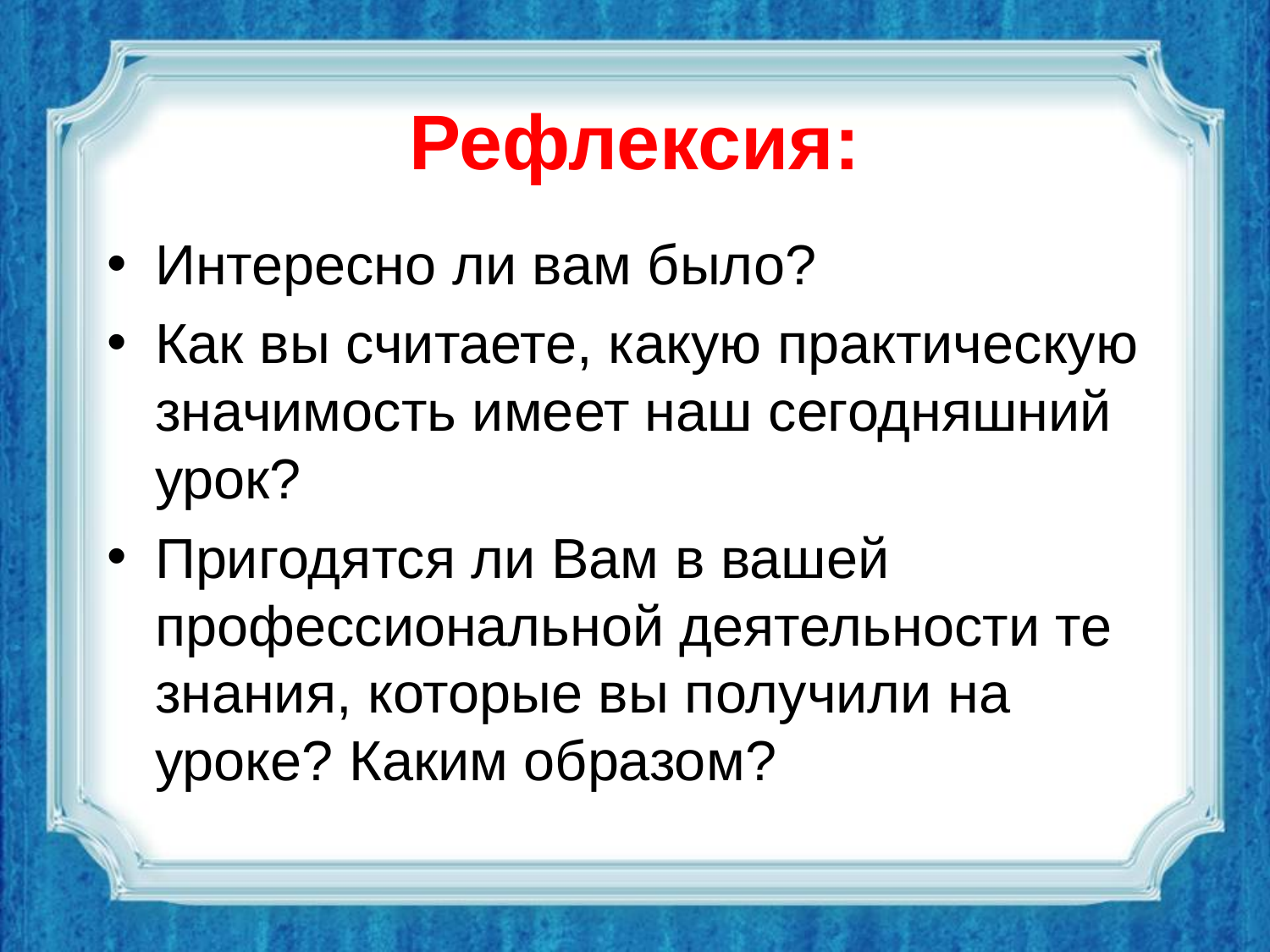

# Рефлексия:
Интересно ли вам было?
Как вы считаете, какую практическую значимость имеет наш сегодняшний урок?
Пригодятся ли Вам в вашей профессиональной деятельности те знания, которые вы получили на уроке? Каким образом?